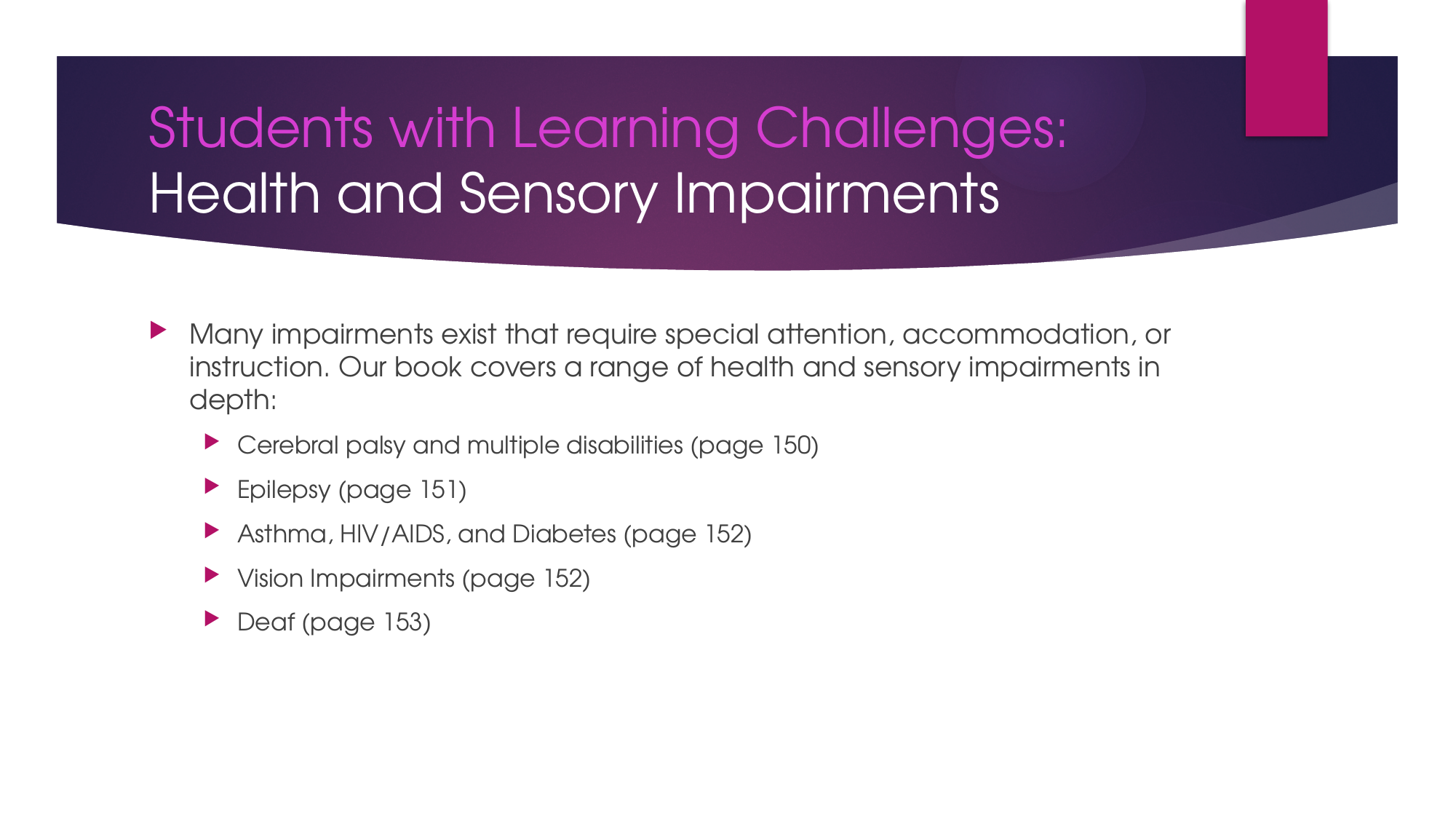

# Students with Learning Challenges: Health and Sensory Impairments
Many impairments exist that require special attention, accommodation, or instruction. Our book covers a range of health and sensory impairments in depth:
Cerebral palsy and multiple disabilities (page 150)
Epilepsy (page 151)
Asthma, HIV/AIDS, and Diabetes (page 152)
Vision Impairments (page 152)
Deaf (page 153)